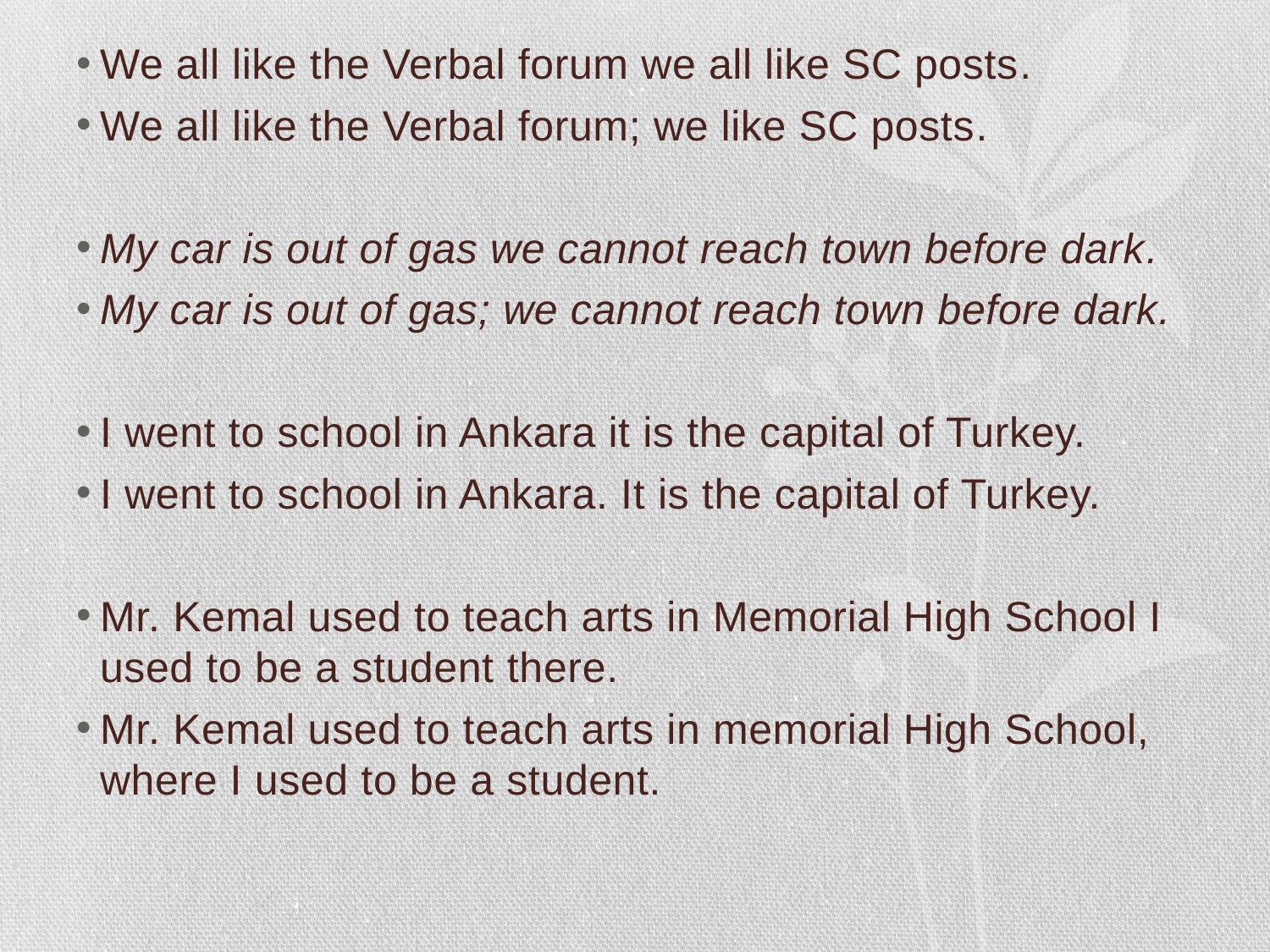

We all like the Verbal forum we all like SC posts.
We all like the Verbal forum; we like SC posts.

My car is out of gas we cannot reach town before dark.
My car is out of gas; we cannot reach town before dark.

I went to school in Ankara it is the capital of Turkey.
I went to school in Ankara. It is the capital of Turkey.

Mr. Kemal used to teach arts in Memorial High School I used to be a student there.
Mr. Kemal used to teach arts in memorial High School, where I used to be a student.

#